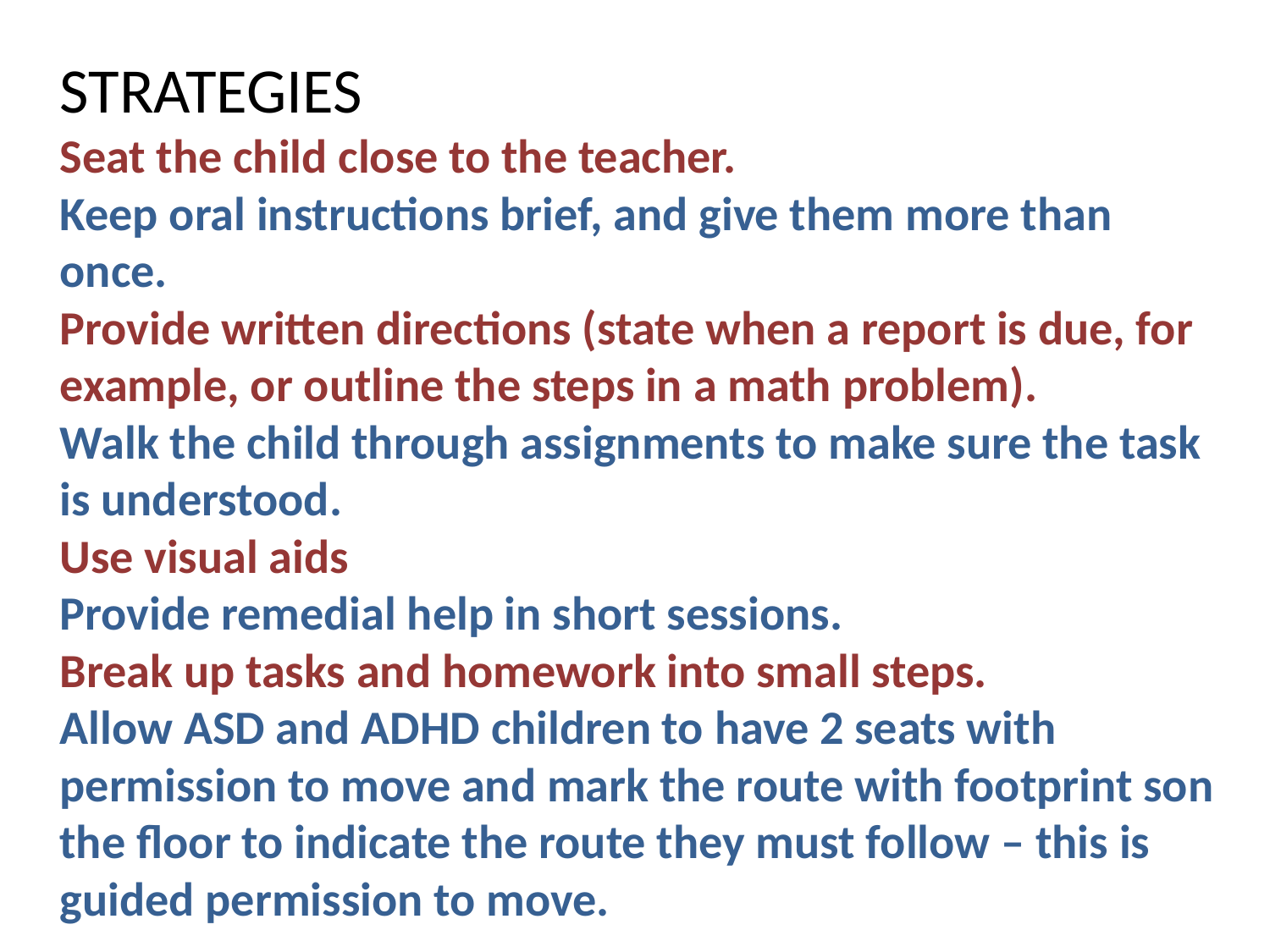

STRATEGIES
Seat the child close to the teacher.
Keep oral instructions brief, and give them more than once.
Provide written directions (state when a report is due, for example, or outline the steps in a math problem).
Walk the child through assignments to make sure the task is understood.
Use visual aids
Provide remedial help in short sessions.
Break up tasks and homework into small steps.
Allow ASD and ADHD children to have 2 seats with permission to move and mark the route with footprint son the floor to indicate the route they must follow – this is guided permission to move.